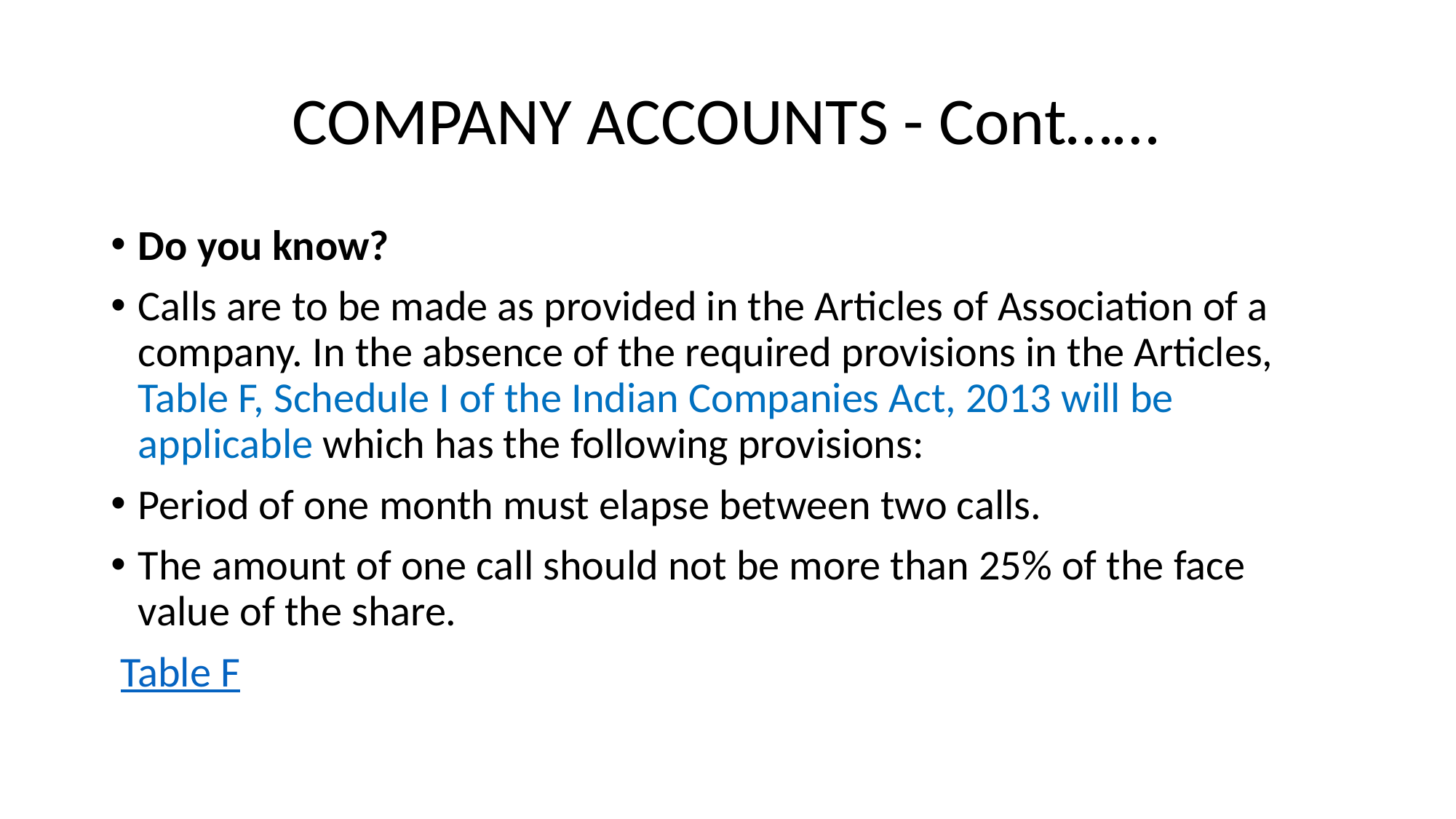

# COMPANY ACCOUNTS - Cont……
Do you know?
Calls are to be made as provided in the Articles of Association of a company. In the absence of the required provisions in the Articles, Table F, Schedule I of the Indian Companies Act, 2013 will be applicable which has the following provisions:
Period of one month must elapse between two calls.
The amount of one call should not be more than 25% of the face value of the share.
 Table F